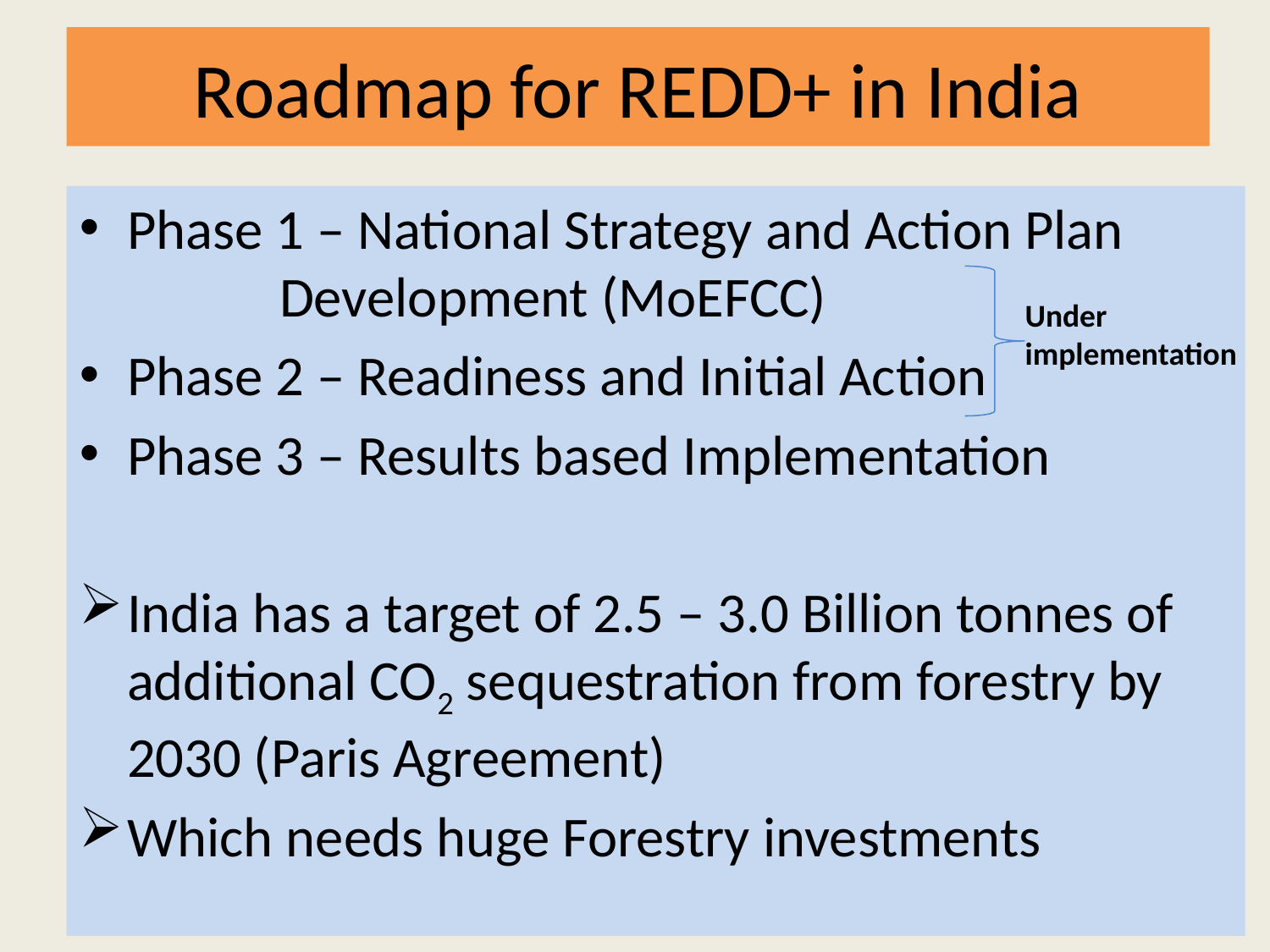

# Roadmap for REDD+ in India
Phase 1 – National Strategy and Action Plan 		  Development (MoEFCC)
Phase 2 – Readiness and Initial Action
Phase 3 – Results based Implementation

India has a target of 2.5 – 3.0 Billion tonnes of additional CO2 sequestration from forestry by 2030 (Paris Agreement)
Which needs huge Forestry investments

Under implementation